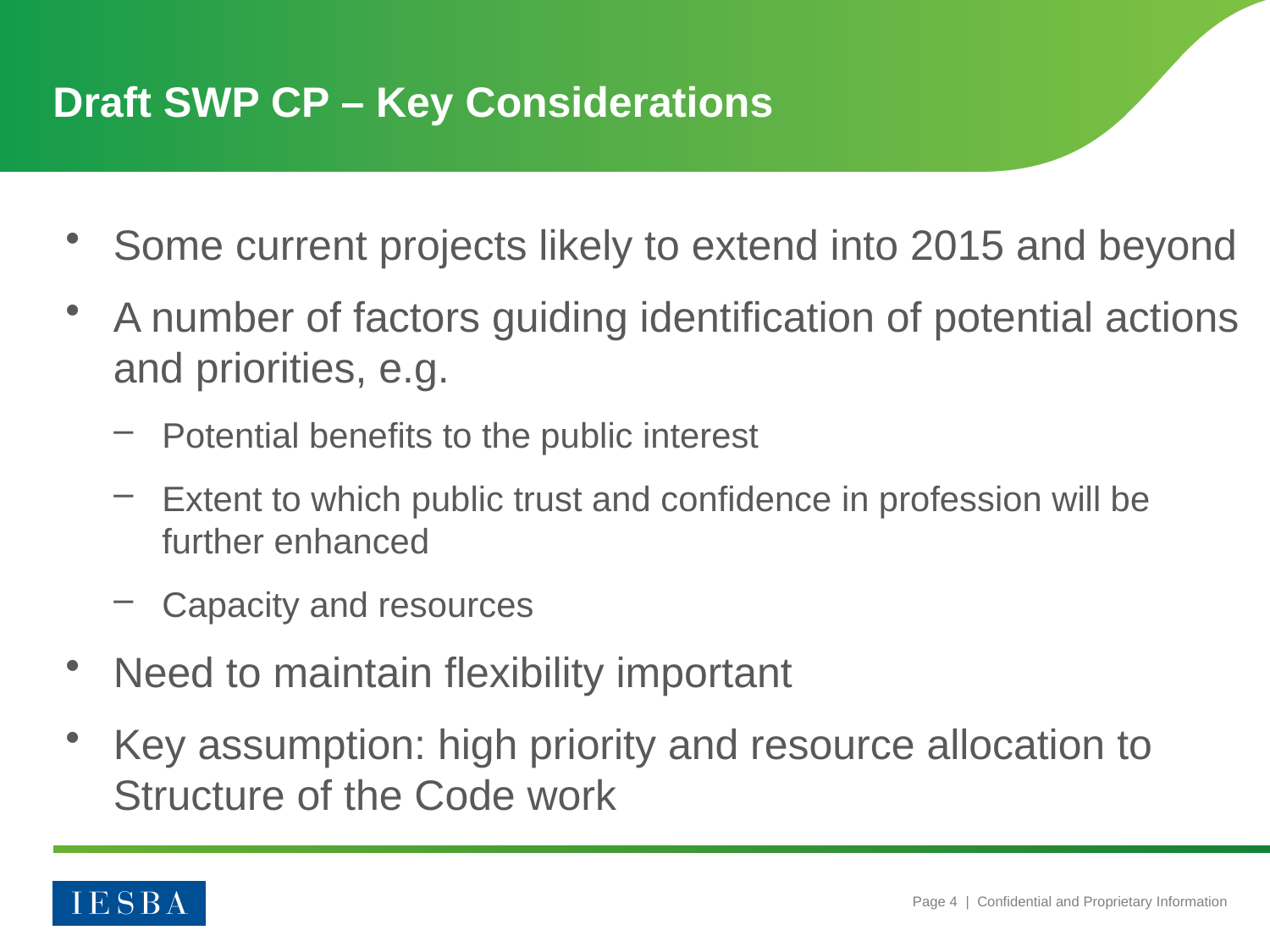

# Draft SWP CP – Key Considerations
Some current projects likely to extend into 2015 and beyond
A number of factors guiding identification of potential actions and priorities, e.g.
Potential benefits to the public interest
Extent to which public trust and confidence in profession will be further enhanced
Capacity and resources
Need to maintain flexibility important
Key assumption: high priority and resource allocation to Structure of the Code work